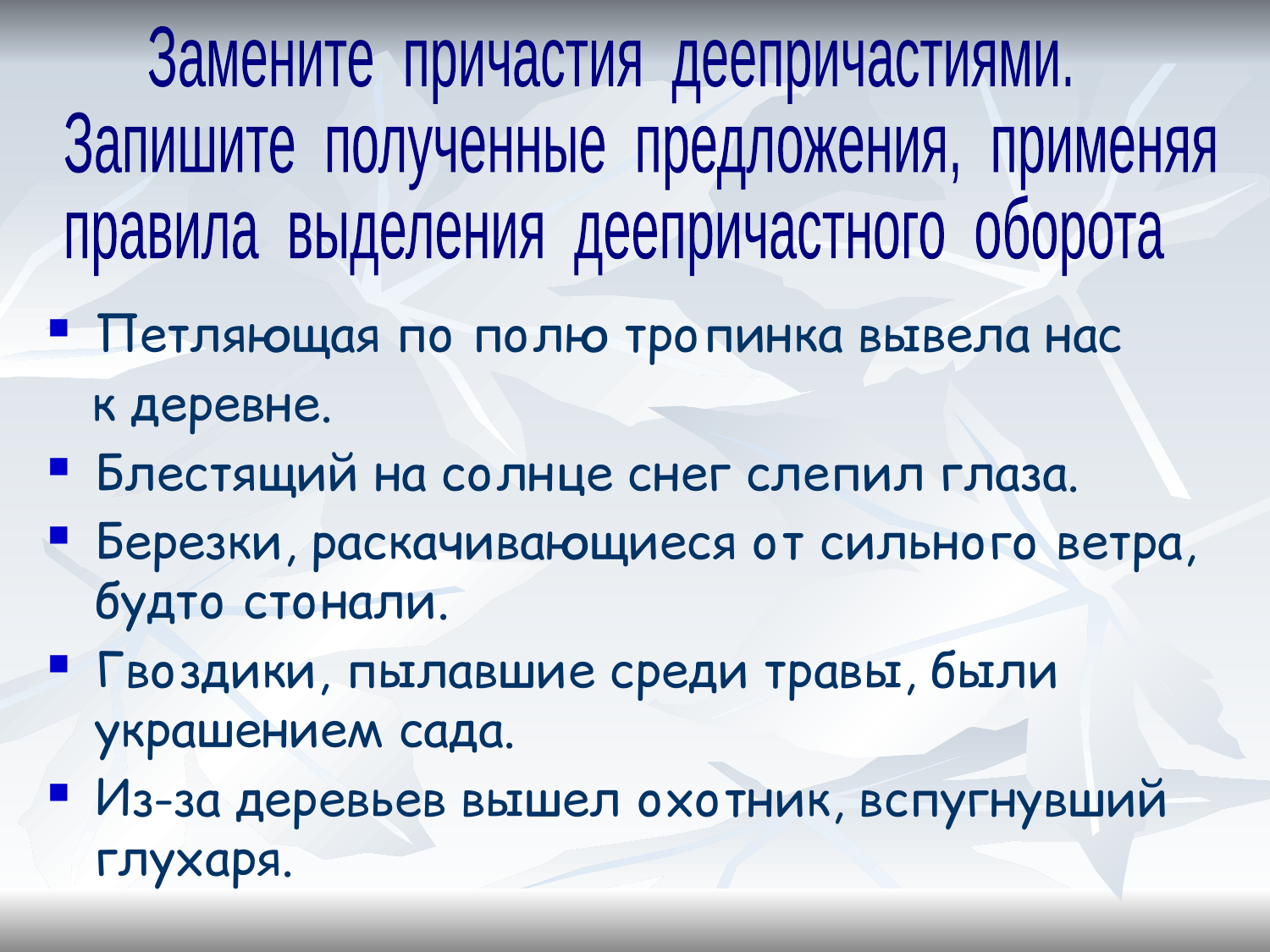

Замените  причастия  деепричастиями.
Запишите  полученные  предложения,  применяя
правила  выделения  деепричастного  оборота

Петляющая по полю тропинка вывела нас
   к деревне.
Блестящий на солнце снег слепил глаза.
Березки, раскачивающиеся от сильного ветра, будто стонали.
Гвоздики, пылавшие среди травы, были украшением сада.
Из-за деревьев вышел охотник, вспугнувший глухаря.